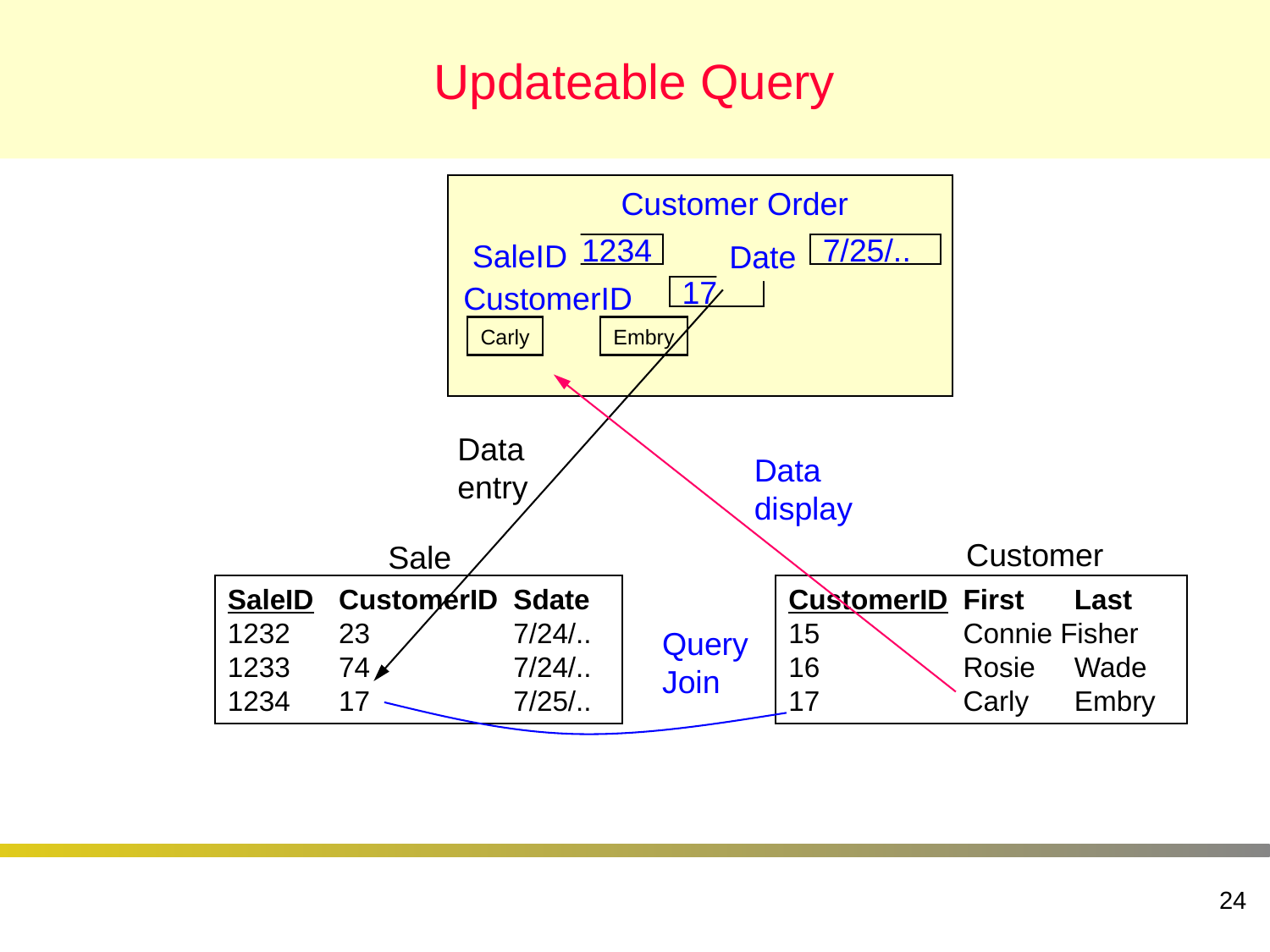

# Updateable Query

Customer Order
SaleID
Date
1234
7/25/..
CustomerID
17
Carly
Embry

Data
entry
Data
display
Customer
Sale
SaleID	CustomerID	Sdate
1232	23	7/24/..
1233	74	7/24/..
1234	17	7/25/..
CustomerID	First	Last
15	Connie Fisher
16	Rosie	Wade
17	Carly	Embry
Query
Join

24